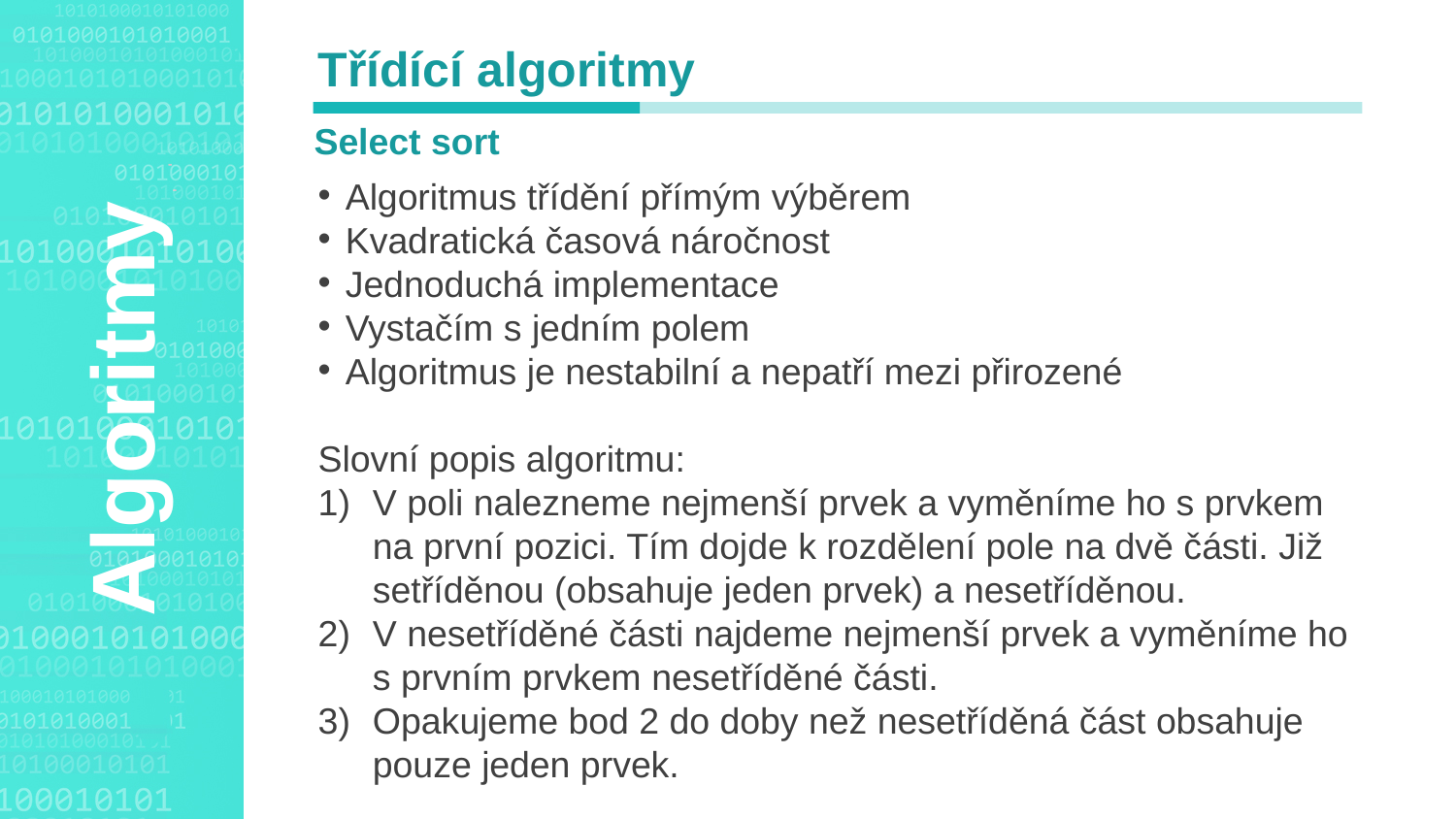

Třídící algoritmy
Select sort
Algoritmus třídění přímým výběrem
Kvadratická časová náročnost
Jednoduchá implementace
Vystačím s jedním polem
Algoritmus je nestabilní a nepatří mezi přirozené

Slovní popis algoritmu:
V poli nalezneme nejmenší prvek a vyměníme ho s prvkem na první pozici. Tím dojde k rozdělení pole na dvě části. Již setříděnou (obsahuje jeden prvek) a nesetříděnou.
V nesetříděné části najdeme nejmenší prvek a vyměníme ho s prvním prvkem nesetříděné části.
Opakujeme bod 2 do doby než nesetříděná část obsahuje pouze jeden prvek.

Agenda Style

Algoritmy